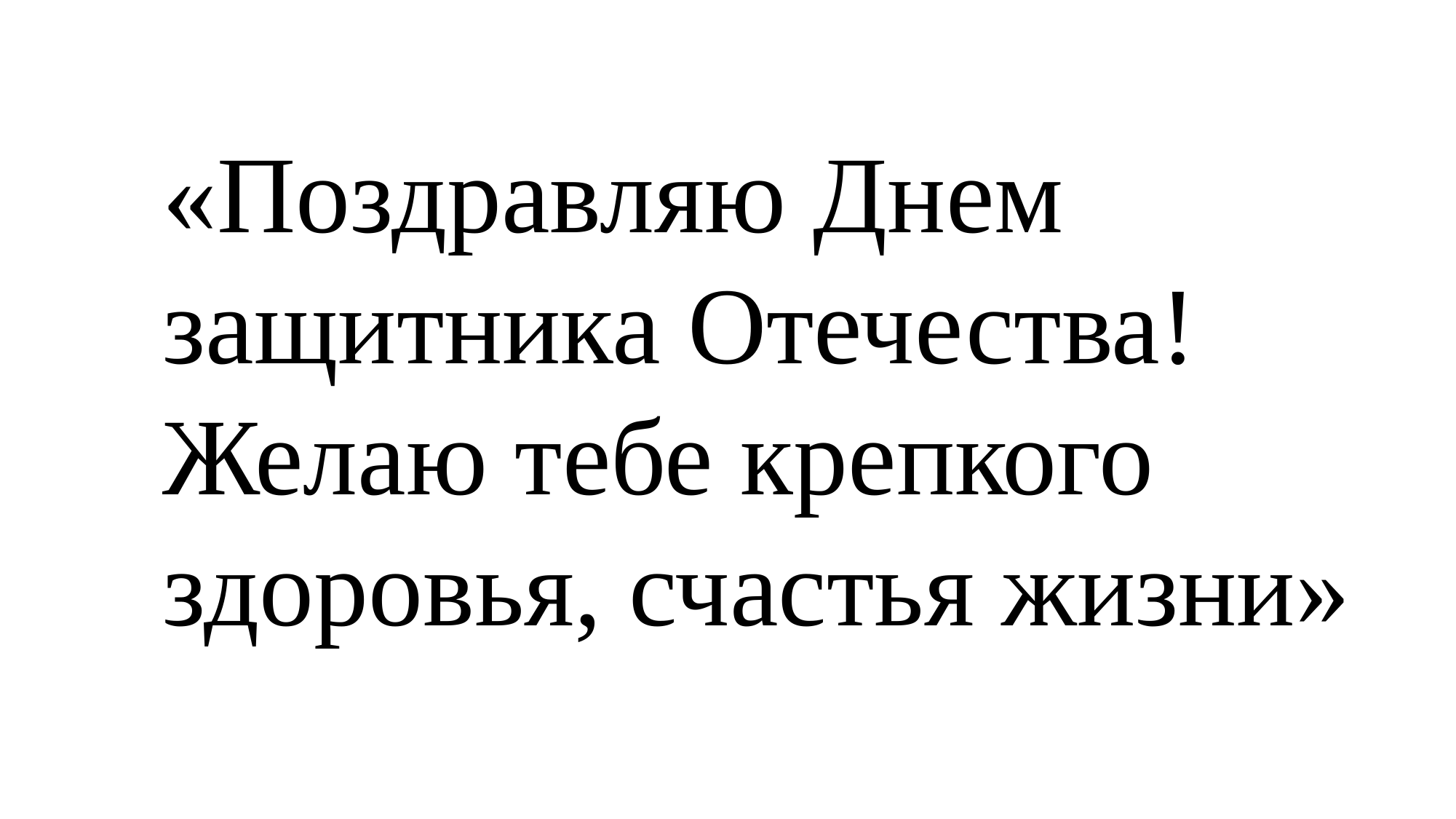

«Поздравляю Днем защитника Отечества!
Желаю тебе крепкого здоровья, счастья жизни»